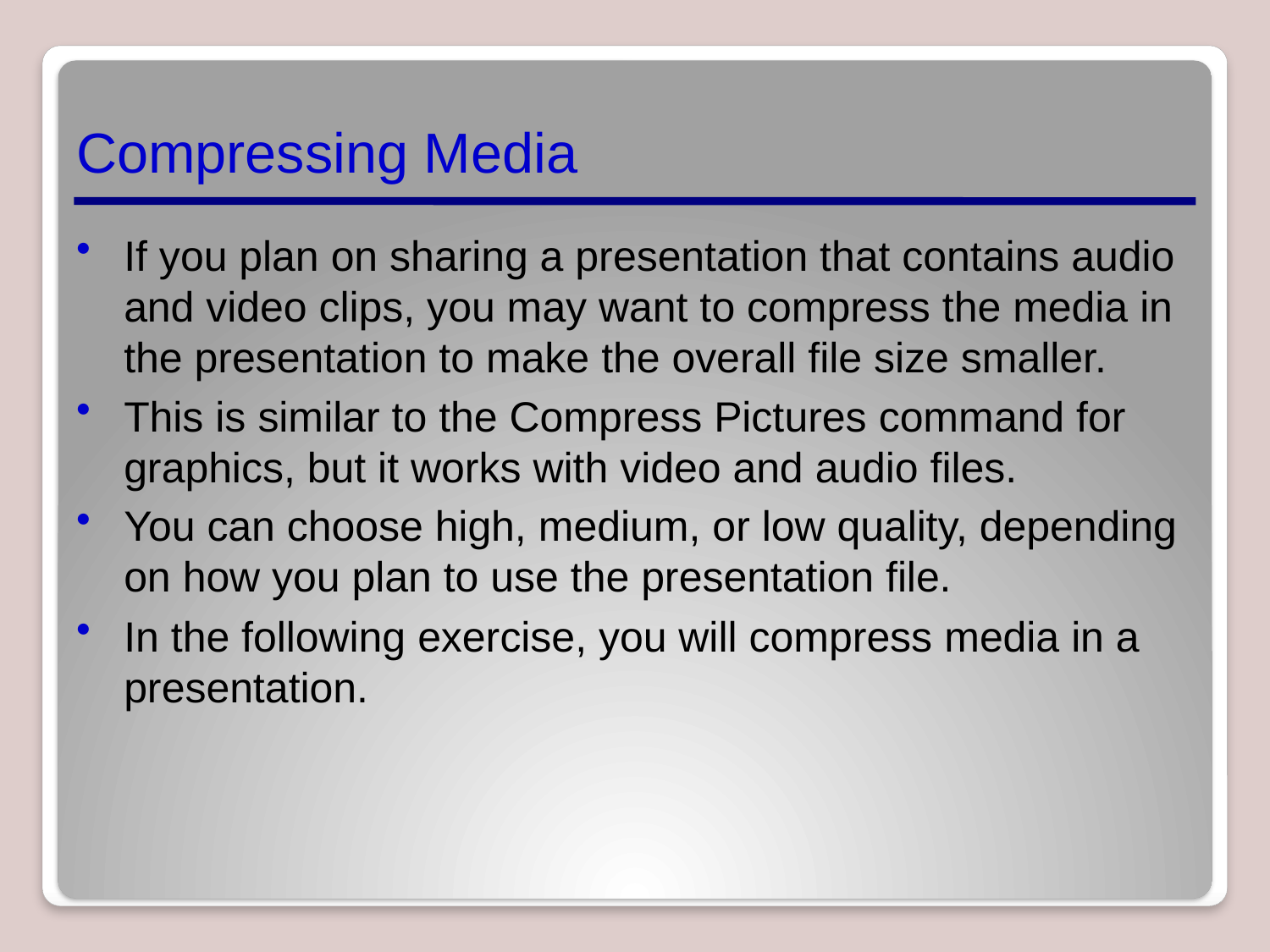

# Compressing Media
If you plan on sharing a presentation that contains audio and video clips, you may want to compress the media in the presentation to make the overall file size smaller.
This is similar to the Compress Pictures command for graphics, but it works with video and audio files.
You can choose high, medium, or low quality, depending on how you plan to use the presentation file.
In the following exercise, you will compress media in a presentation.